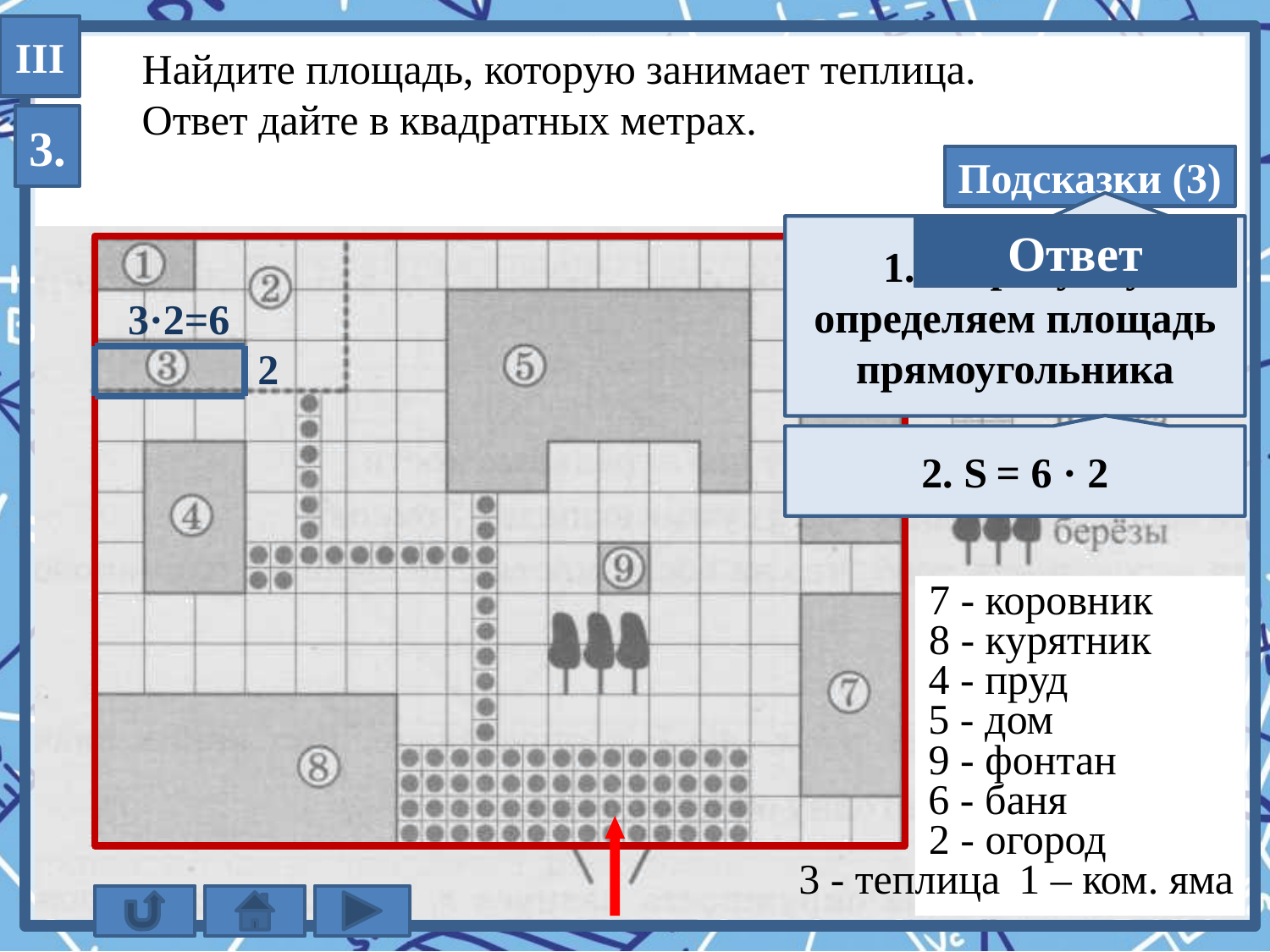

III
Найдите площадь, которую занимает теплица.
Ответ дайте в квадратных метрах.
3.
Подсказки (3)
1. По рисунку определяем площадь прямоугольника
12
Ответ

!

3·2=6
2
2. S  = 6 · 2
7 - коровник
8 - курятник
4 - пруд
5 - дом
9 - фонтан
6 - баня
2 - огород

3 - теплица
1 – ком. яма